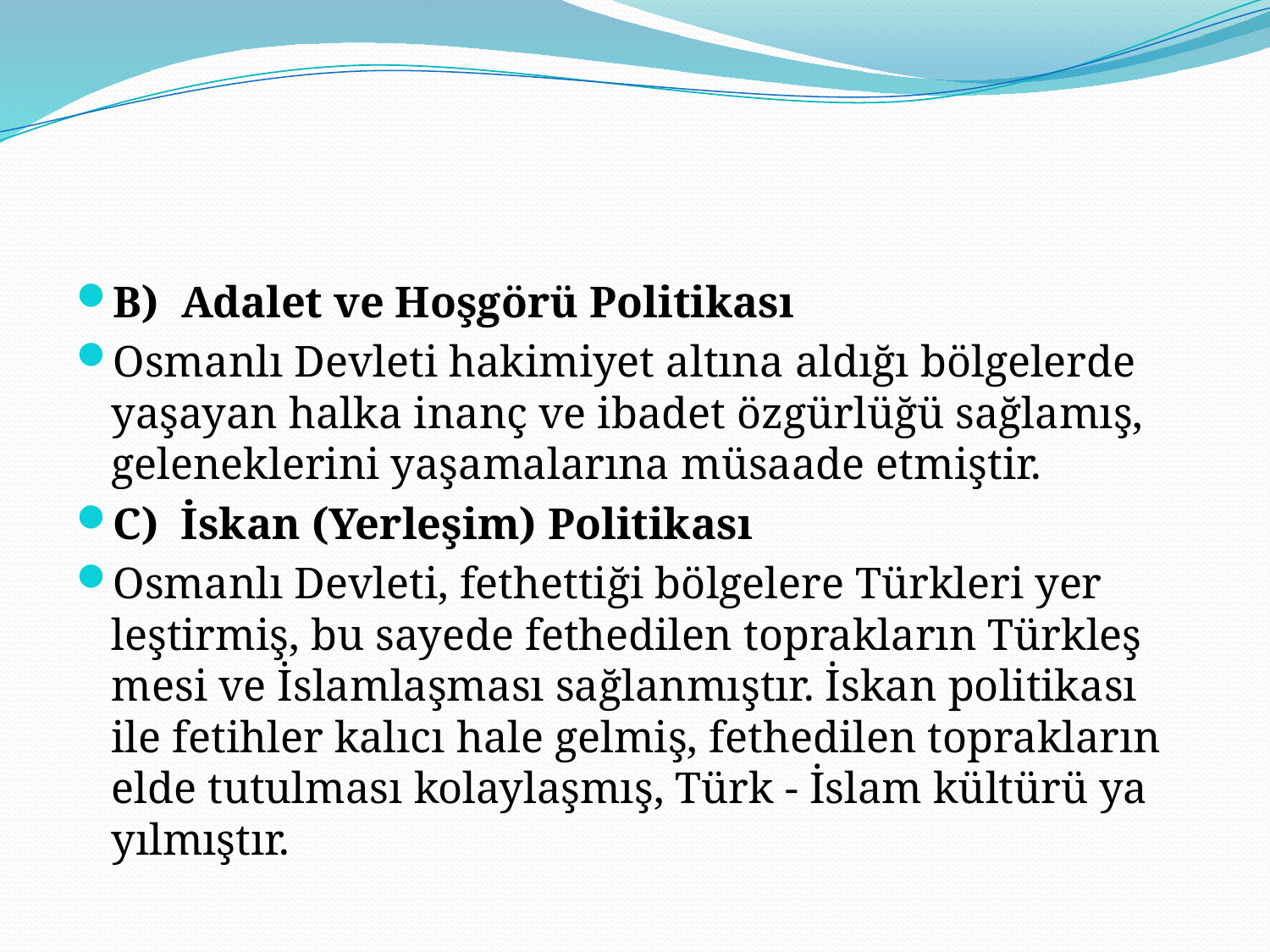

#
B)  Adalet ve Hoşgörü Politikası
Osmanlı Devleti hakimiyet altına aldığı bölgelerde yaşayan halka inanç ve ibadet özgürlüğü sağlamış, geleneklerini yaşamalarına müsaade etmiştir.
C)  İskan (Yerleşim) Politikası
Osmanlı Devleti, fethettiği bölgelere Türkleri yer­leştirmiş, bu sayede fethedilen toprakların Türkleş­mesi ve İslamlaşması sağlanmıştır. İskan politikası ile fetihler kalıcı hale gelmiş, fethedilen toprakların elde tutulması kolaylaşmış, Türk - İslam kültürü ya­yılmıştır.